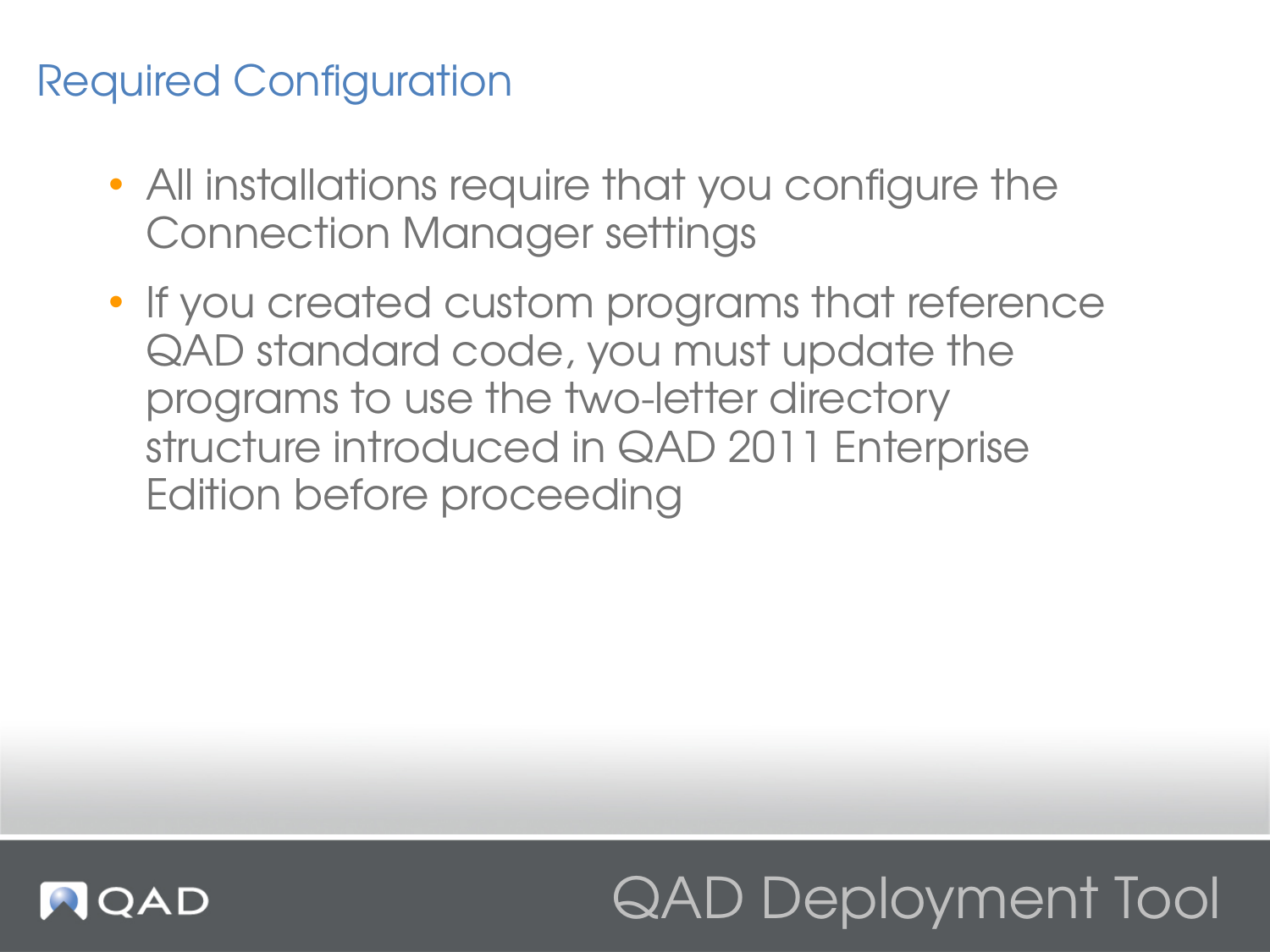

Required Configuration
All installations require that you configure the Connection Manager settings
If you created custom programs that reference QAD standard code, you must update the programs to use the two-letter directory structure introduced in QAD 2011 Enterprise Edition before proceeding

# QAD Deployment Tool